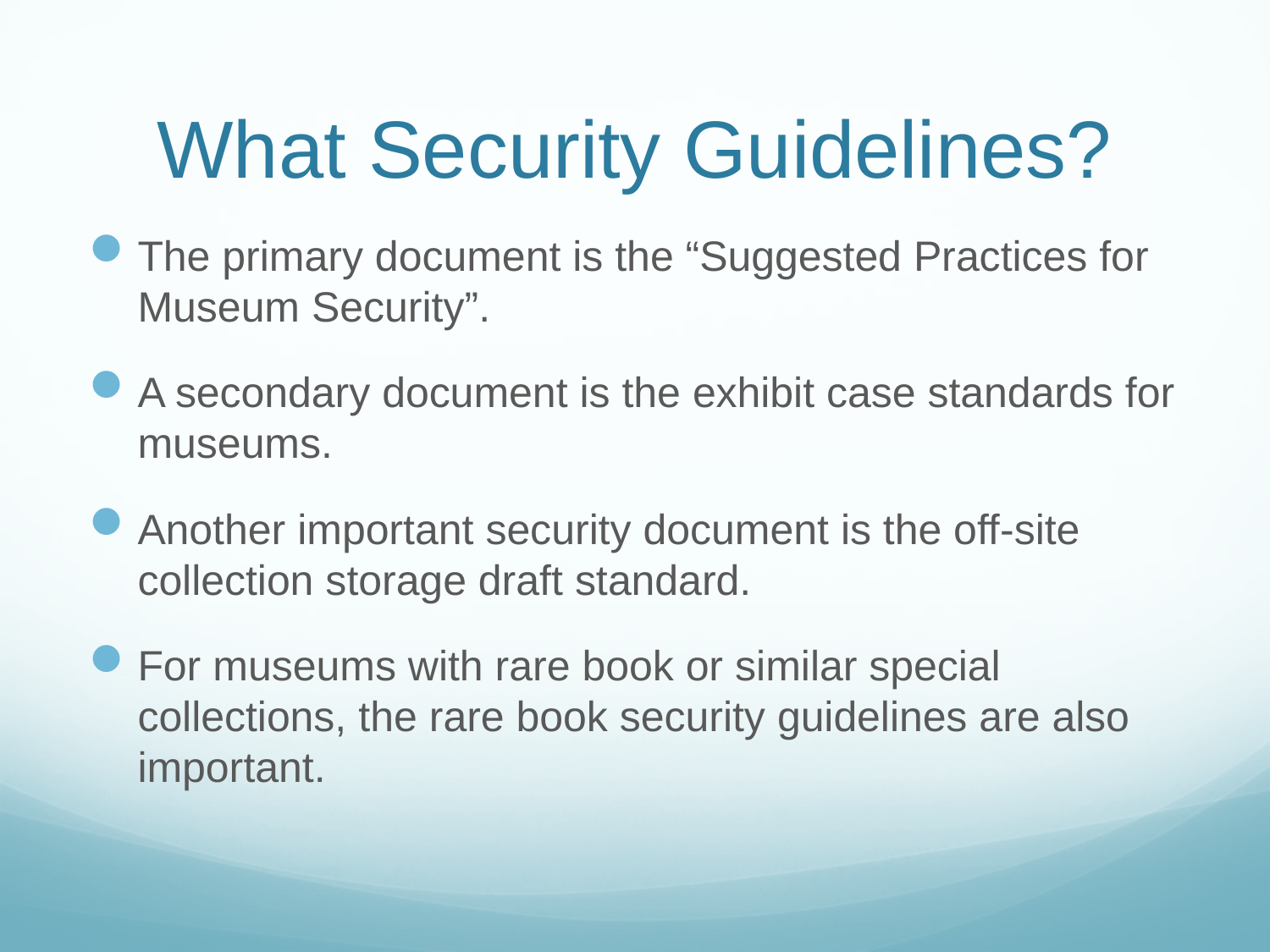

# What Security Guidelines?
The primary document is the “Suggested Practices for Museum Security”.
A secondary document is the exhibit case standards for museums.
Another important security document is the off-site collection storage draft standard.
For museums with rare book or similar special collections, the rare book security guidelines are also important.